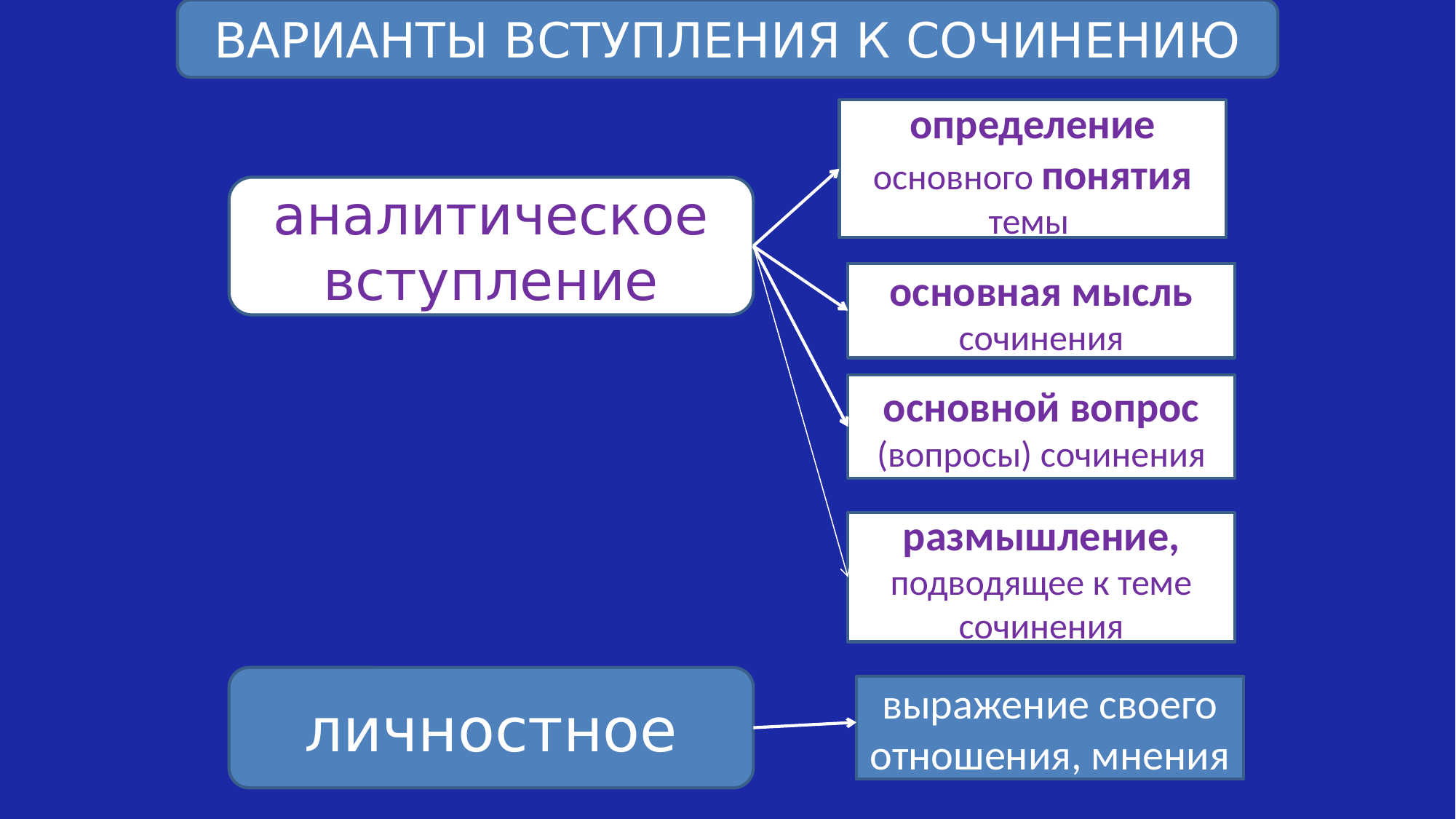

ВАРИАНТЫ ВСТУПЛЕНИЯ К СОЧИНЕНИЮ
определение основного понятия темы
аналитическое вступление
основная мысль сочинения
основной вопрос (вопросы) сочинения
размышление, подводящее к теме сочинения
личностное
выражение своего отношения, мнения